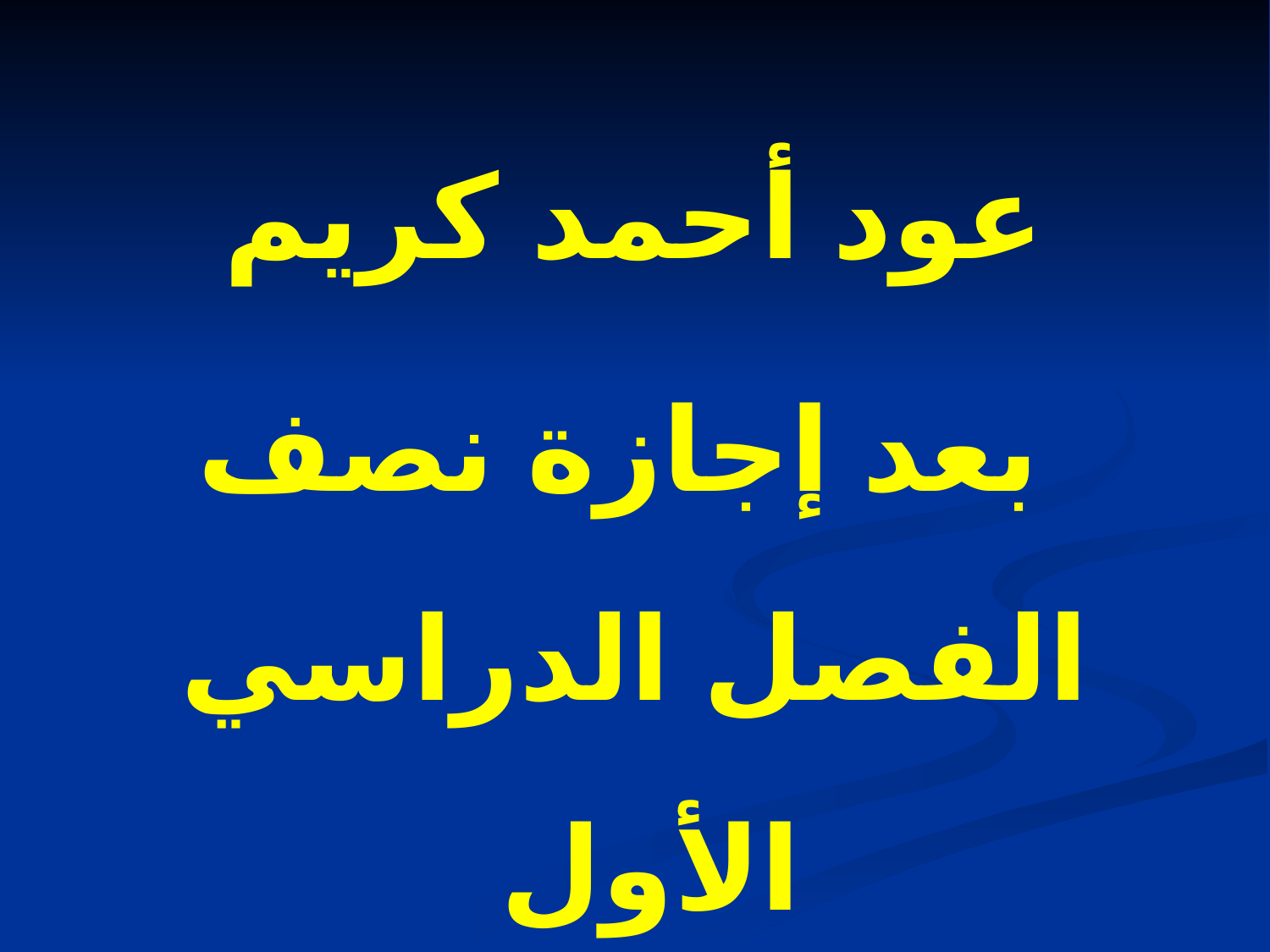

عود أحمد كريم
 بعد إجازة نصف الفصل الدراسي الأول